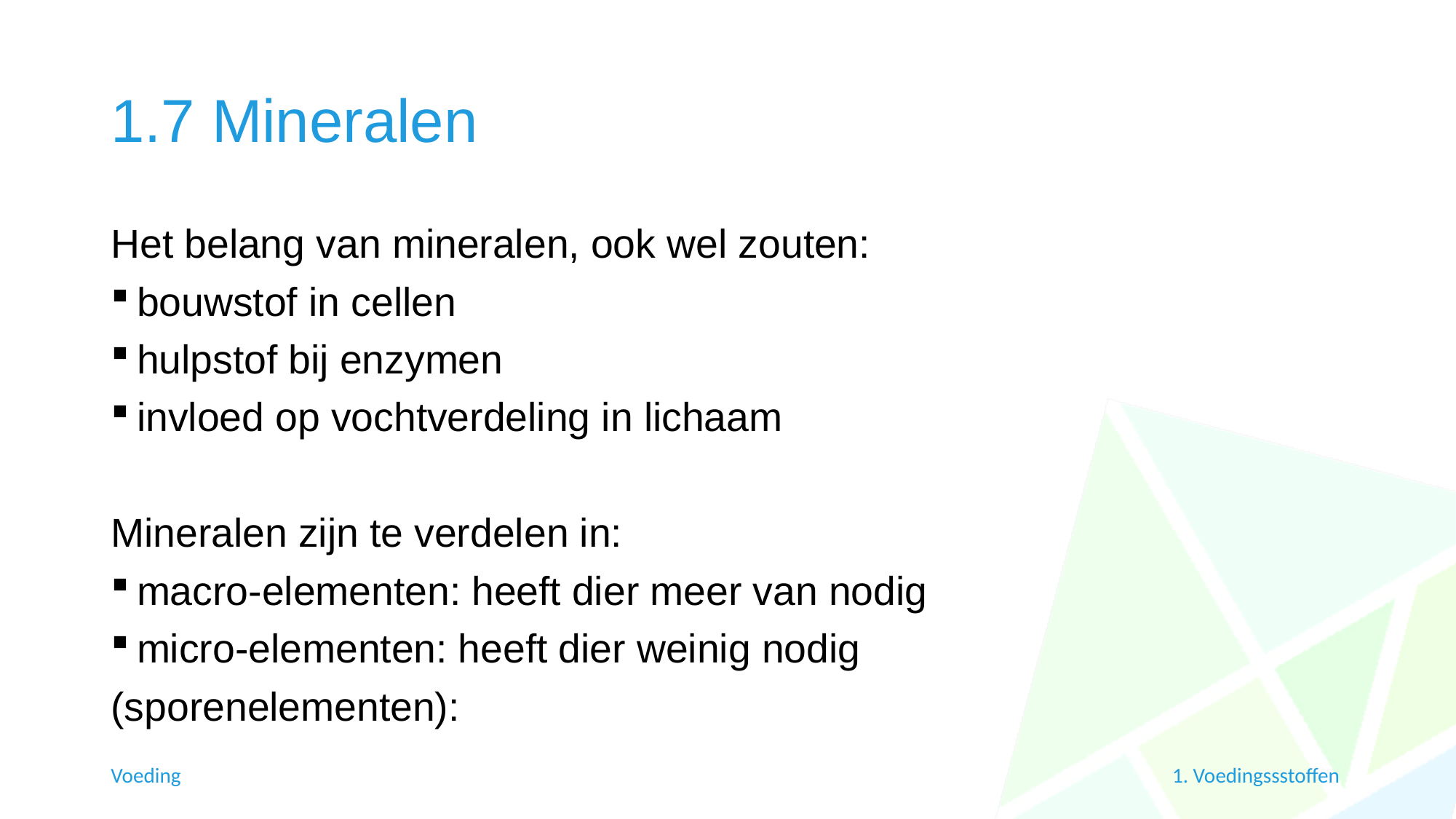

# 1.7 Mineralen
Het belang van mineralen, ook wel zouten:
bouwstof in cellen
hulpstof bij enzymen
invloed op vochtverdeling in lichaam

Mineralen zijn te verdelen in:
macro-elementen: heeft dier meer van nodig
micro-elementen: heeft dier weinig nodig
(sporenelementen):

Voeding
1. Voedingssstoffen